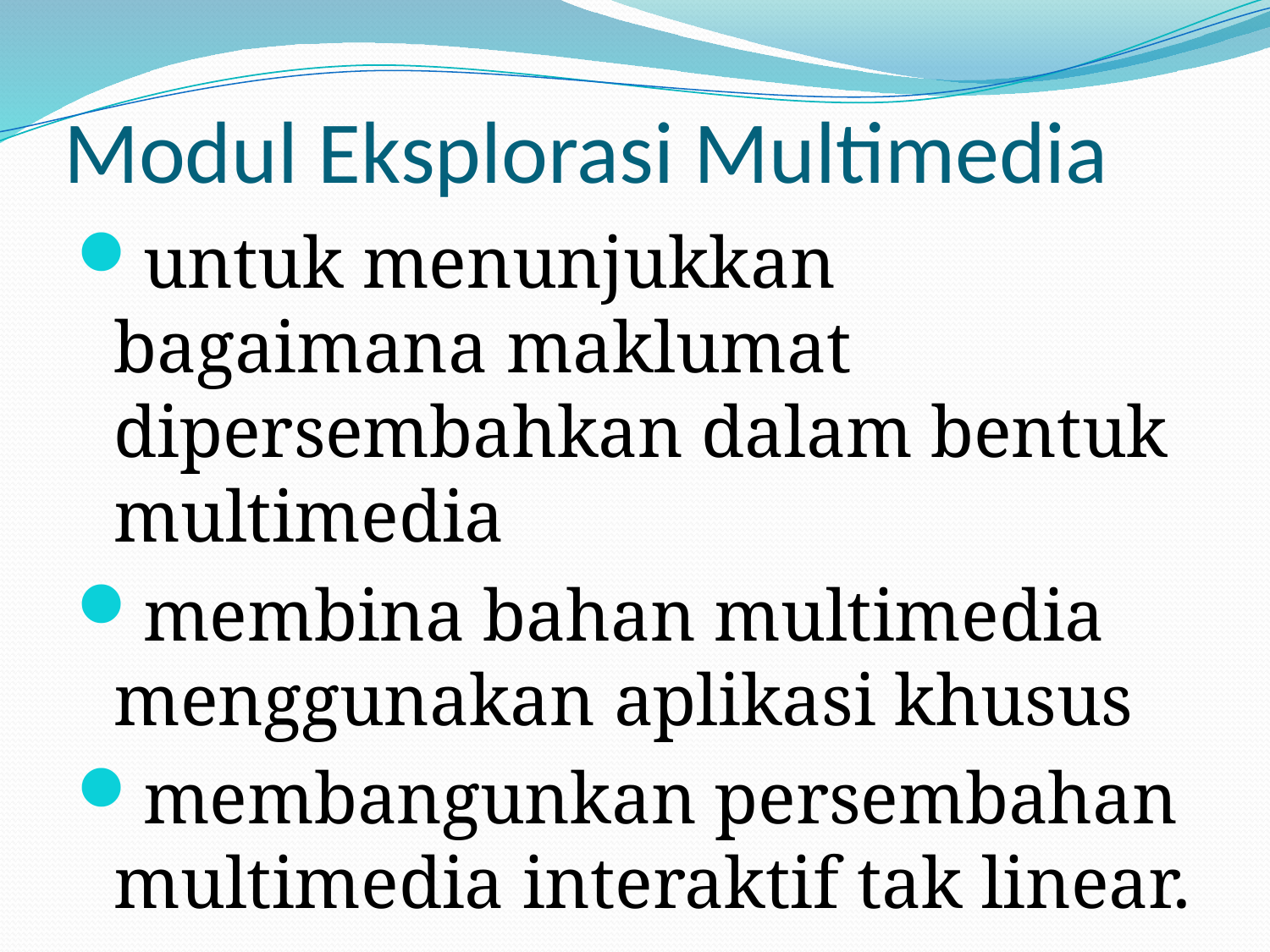

# Modul Eksplorasi Multimedia
untuk menunjukkan bagaimana maklumat dipersembahkan dalam bentuk multimedia
membina bahan multimedia menggunakan aplikasi khusus
membangunkan persembahan multimedia interaktif tak linear.